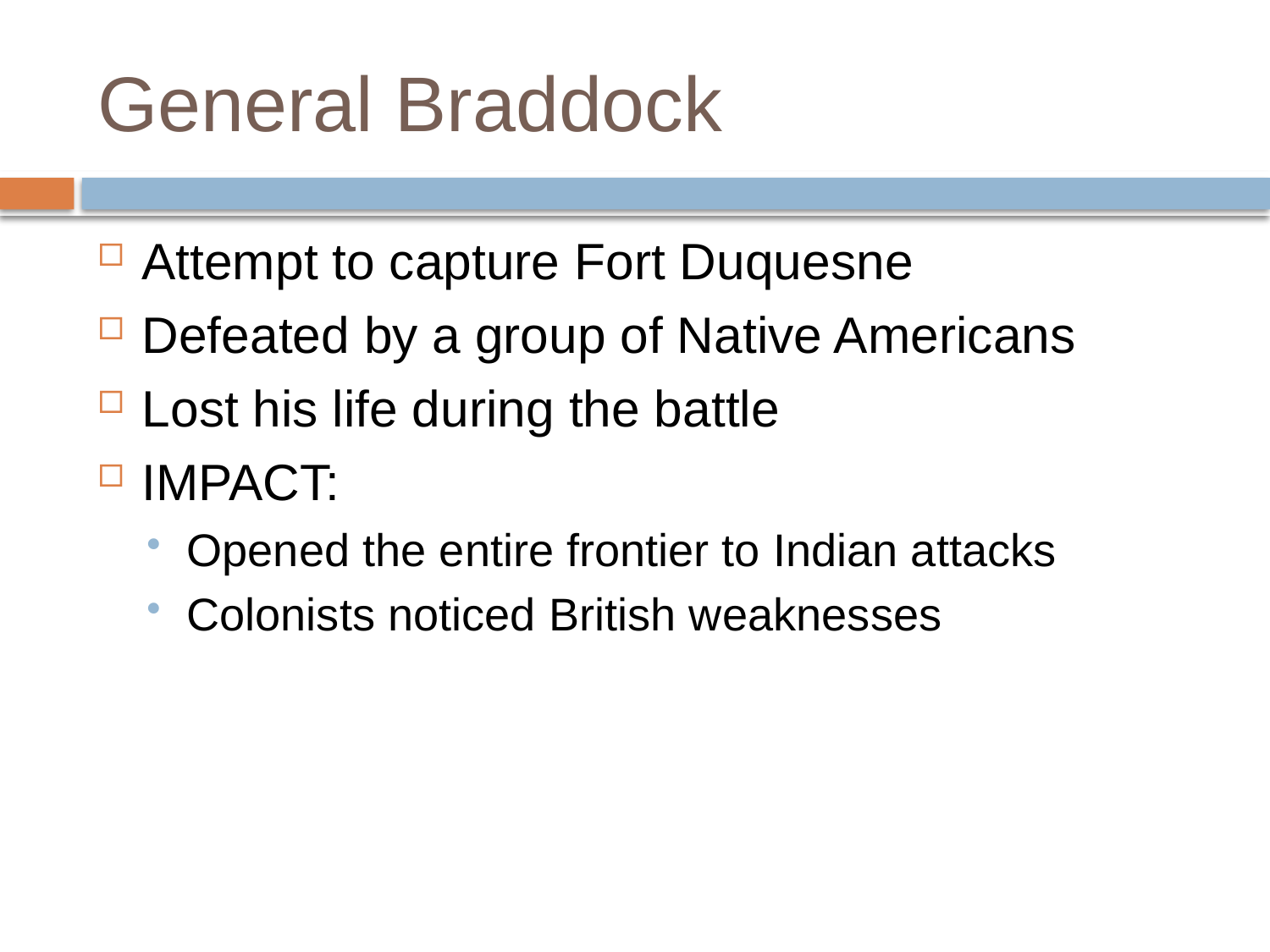

# General Braddock
Attempt to capture Fort Duquesne
Defeated by a group of Native Americans
Lost his life during the battle
IMPACT:
Opened the entire frontier to Indian attacks
Colonists noticed British weaknesses